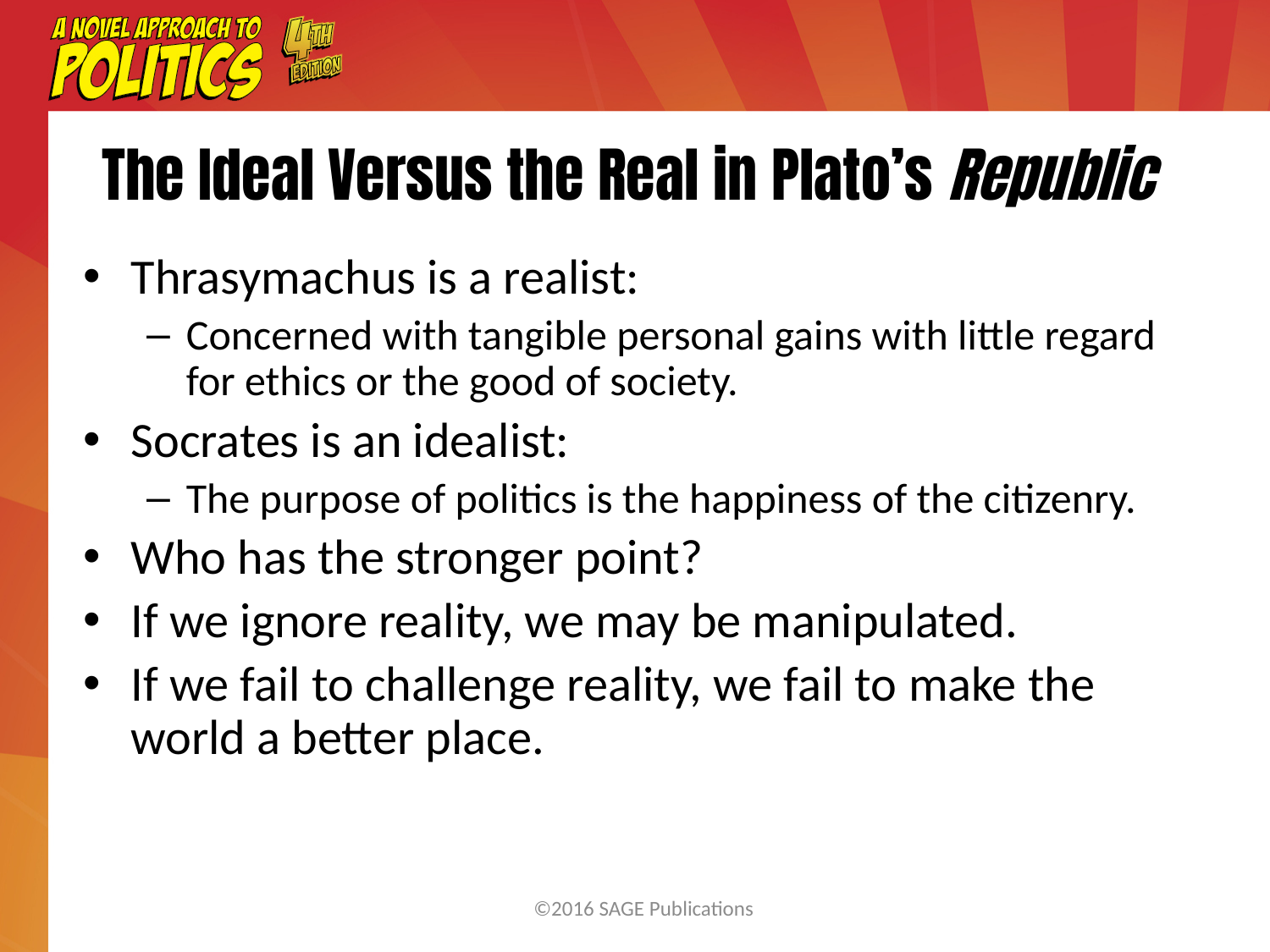

The Ideal Versus the Real in Plato’s Republic
Thrasymachus is a realist:
Concerned with tangible personal gains with little regard for ethics or the good of society.
Socrates is an idealist:
The purpose of politics is the happiness of the citizenry.
Who has the stronger point?
If we ignore reality, we may be manipulated.
If we fail to challenge reality, we fail to make the world a better place.